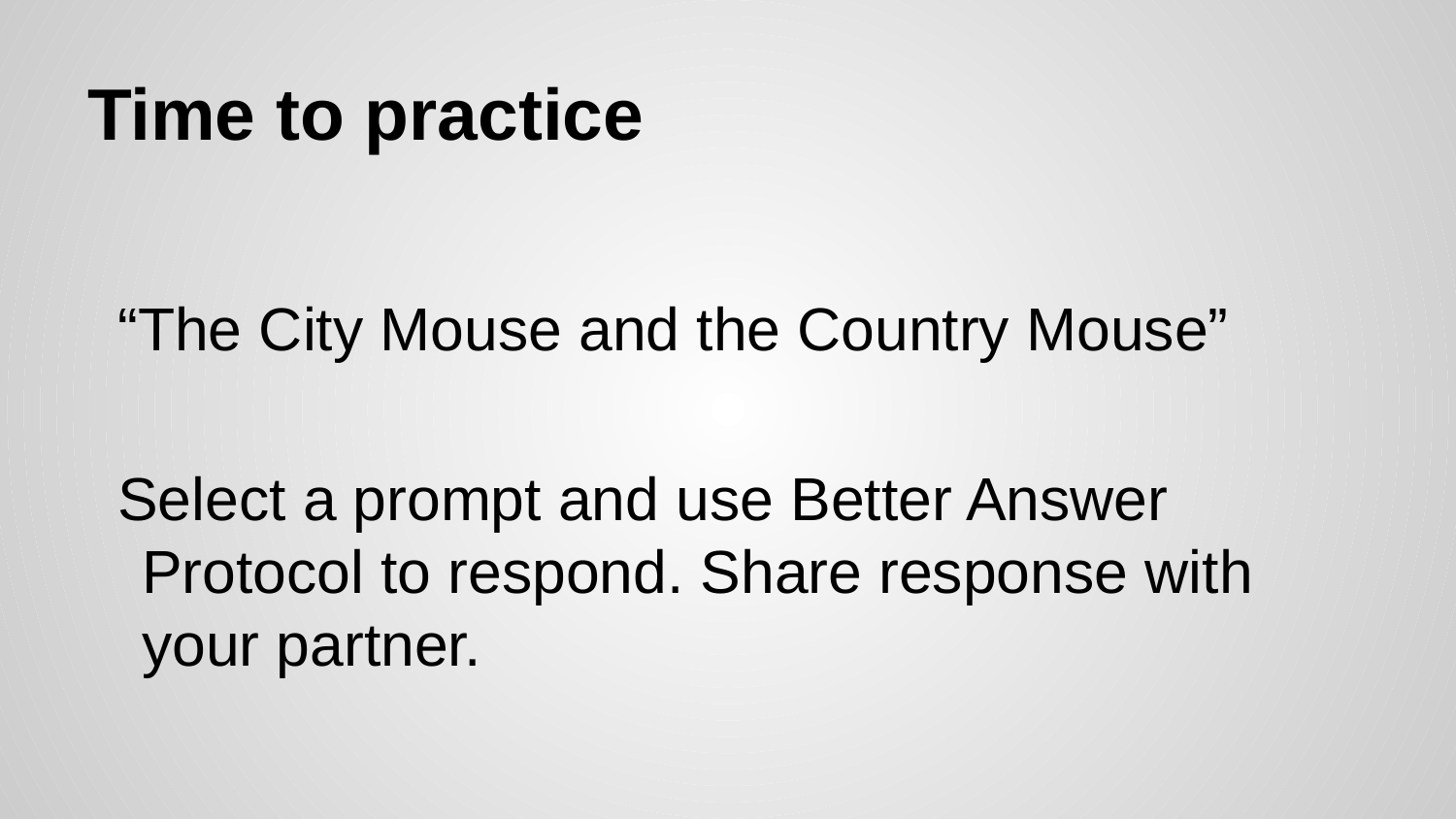

# Time to practice

“The City Mouse and the Country Mouse”

Select a prompt and use Better Answer Protocol to respond. Share response with your partner.